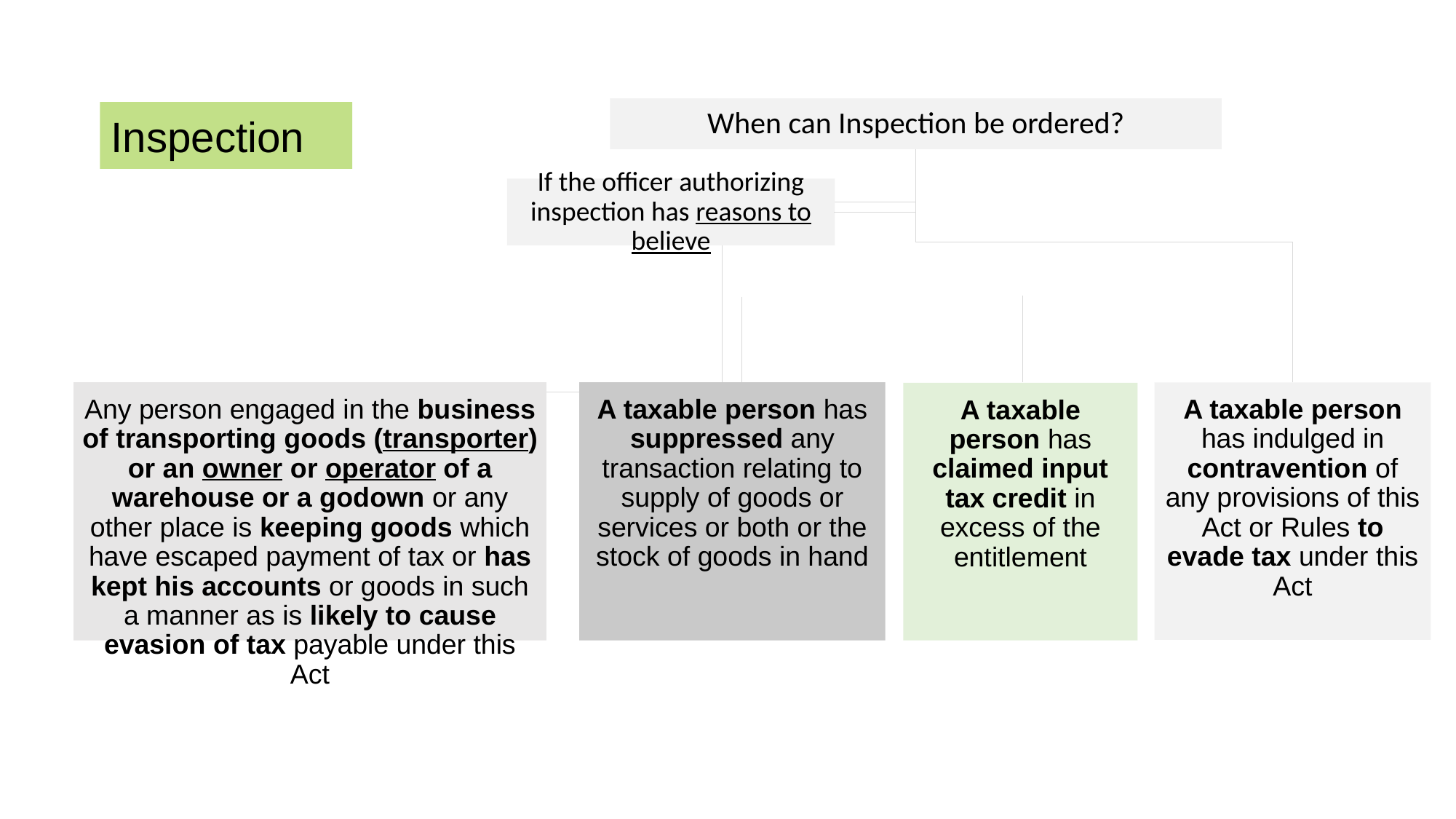

When can Inspection be ordered?
Inspection
If the officer authorizing inspection has reasons to believe
A taxable person has suppressed any transaction relating to supply of goods or services or both or the stock of goods in hand
A taxable person has indulged in contravention of any provisions of this Act or Rules to evade tax under this Act
Any person engaged in the business of transporting goods (transporter) or an owner or operator of a warehouse or a godown or any other place is keeping goods which have escaped payment of tax or has kept his accounts or goods in such a manner as is likely to cause evasion of tax payable under this Act
A taxable person has claimed input tax credit in excess of the entitlement